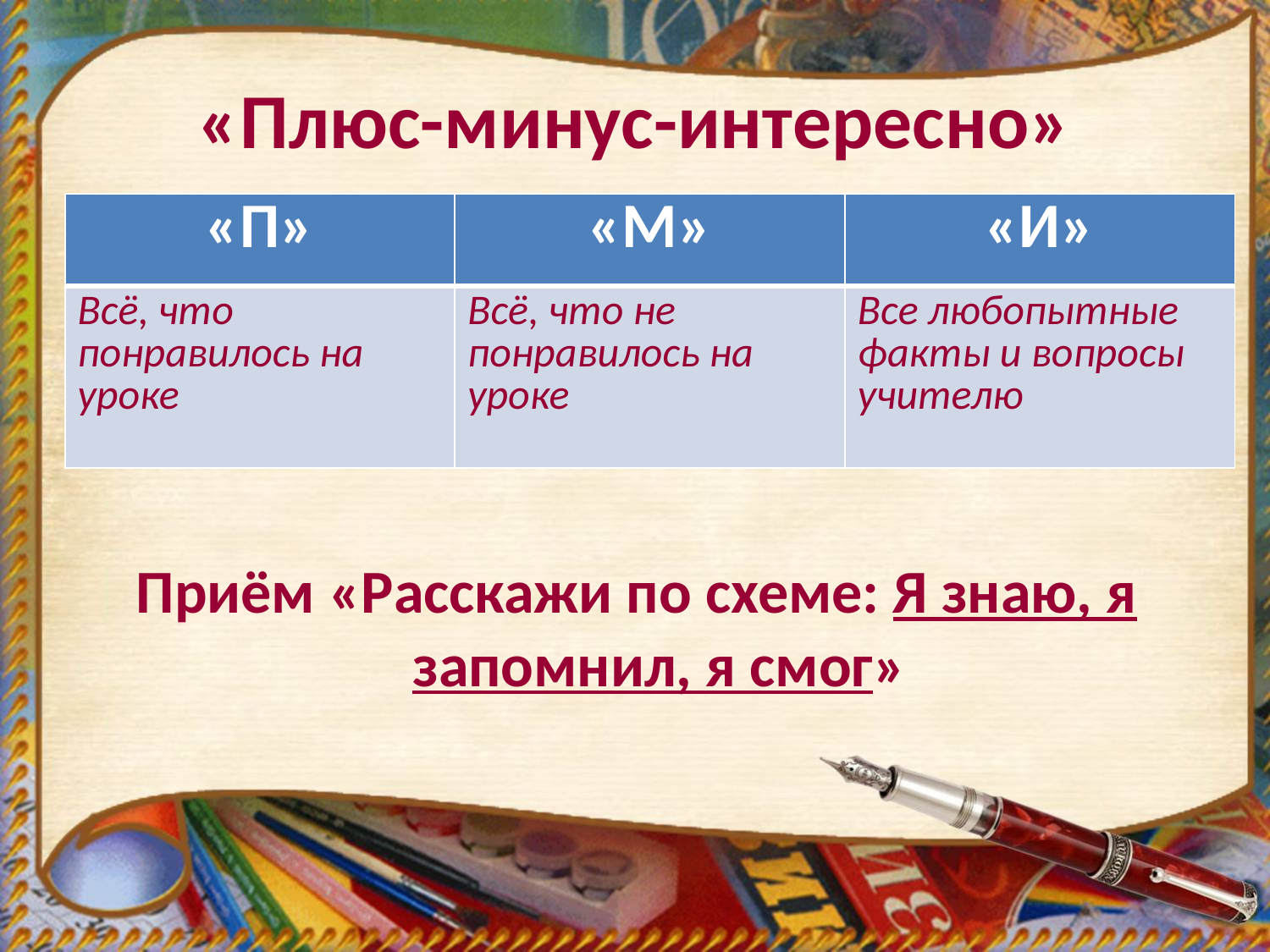

# «Плюс-минус-интересно»
| «П» | «М» | «И» |
| --- | --- | --- |
| Всё, что понравилось на уроке | Всё, что не понравилось на уроке | Все любопытные факты и вопросы учителю |
Приём «Расскажи по схеме: Я знаю, я запомнил, я смог»